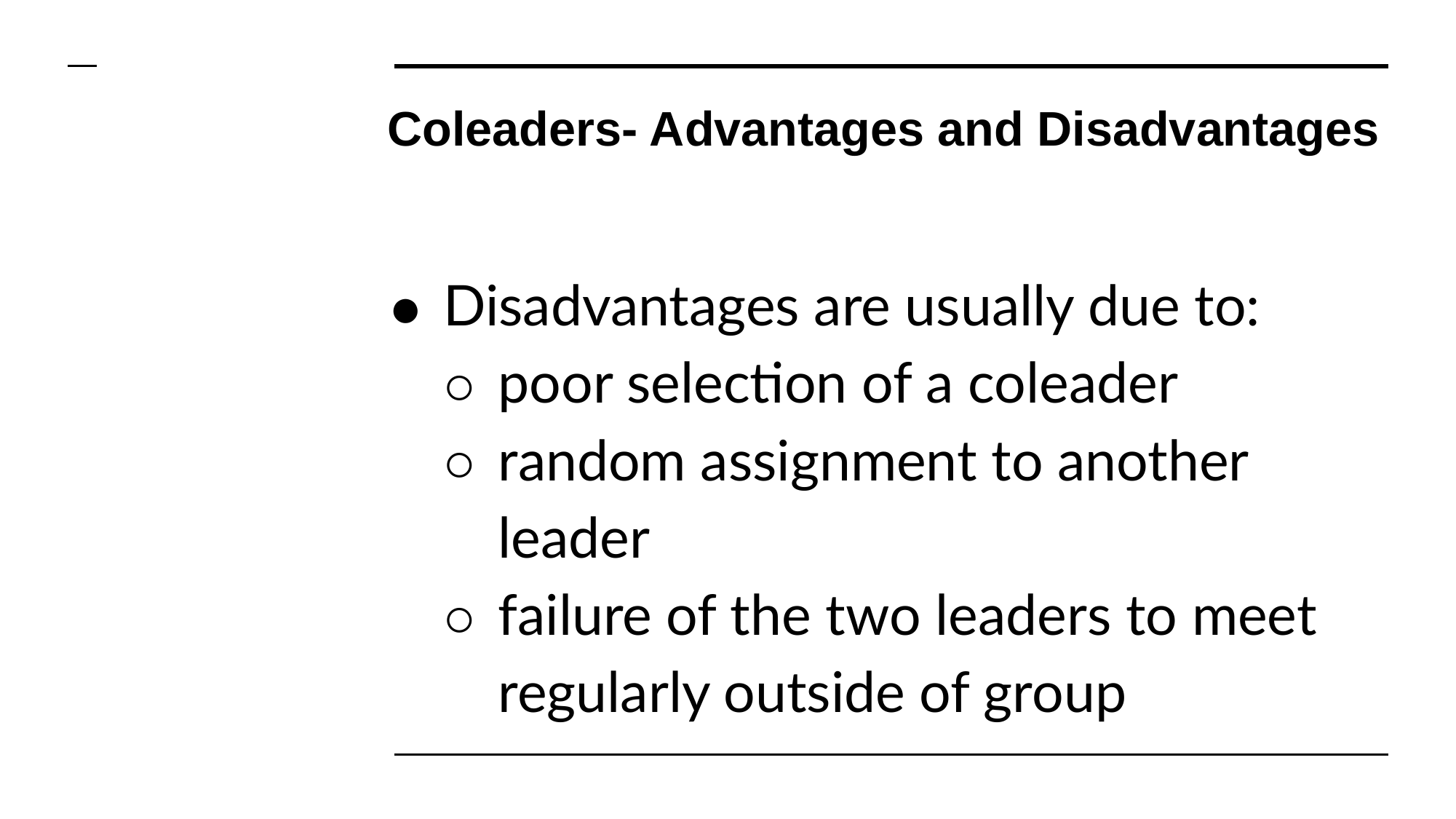

# Coleaders- Advantages and Disadvantages
Disadvantages are usually due to:
poor selection of a coleader
random assignment to another leader
failure of the two leaders to meet regularly outside of group